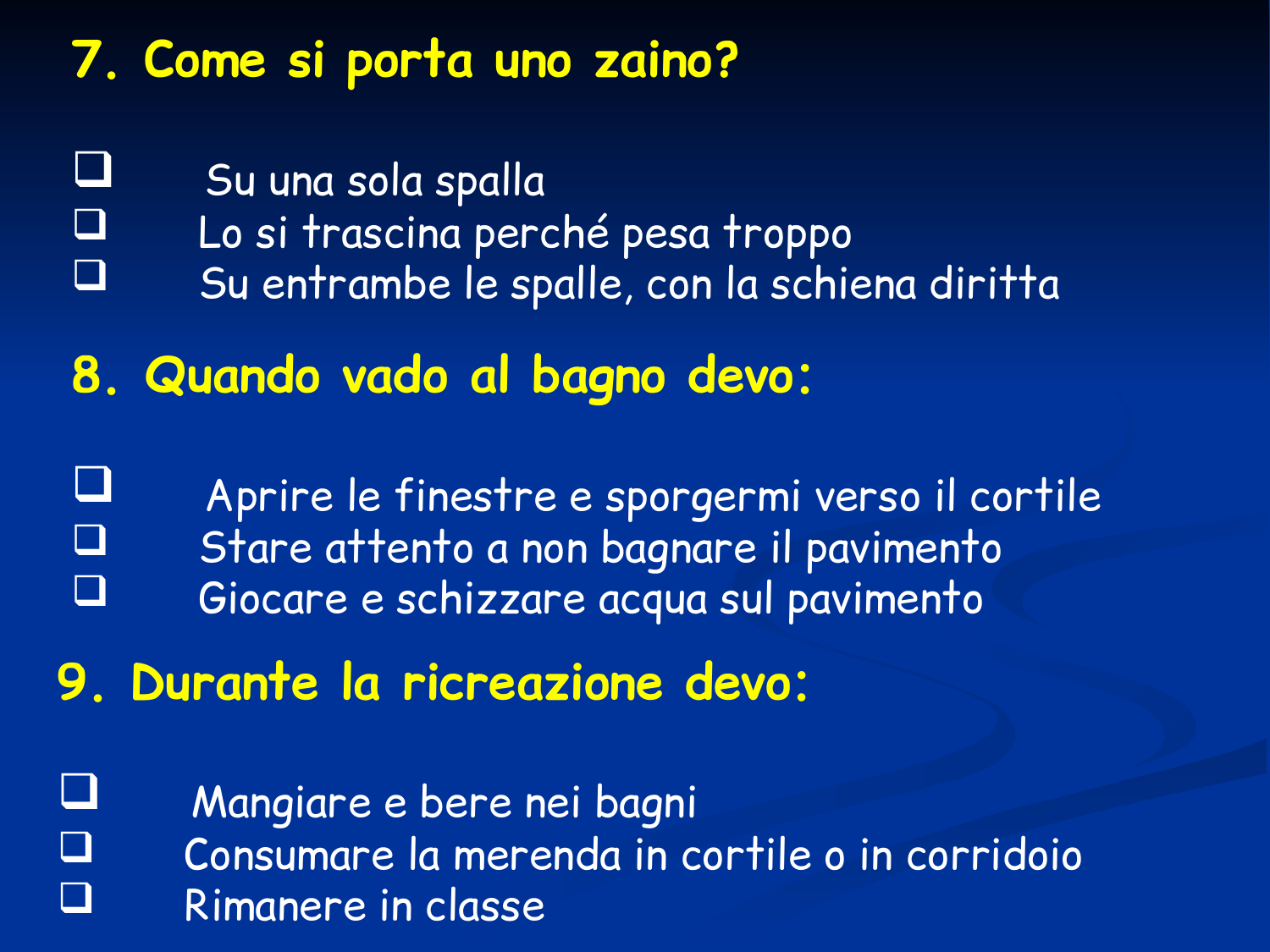

7. Come si porta uno zaino?

      Su una sola spalla
       Lo si trascina perché pesa troppo
       Su entrambe le spalle, con la schiena diritta
8. Quando vado al bagno devo:

      Aprire le finestre e sporgermi verso il cortile
       Stare attento a non bagnare il pavimento
       Giocare e schizzare acqua sul pavimento
9. Durante la ricreazione devo:

      Mangiare e bere nei bagni
       Consumare la merenda in cortile o in corridoio
       Rimanere in classe